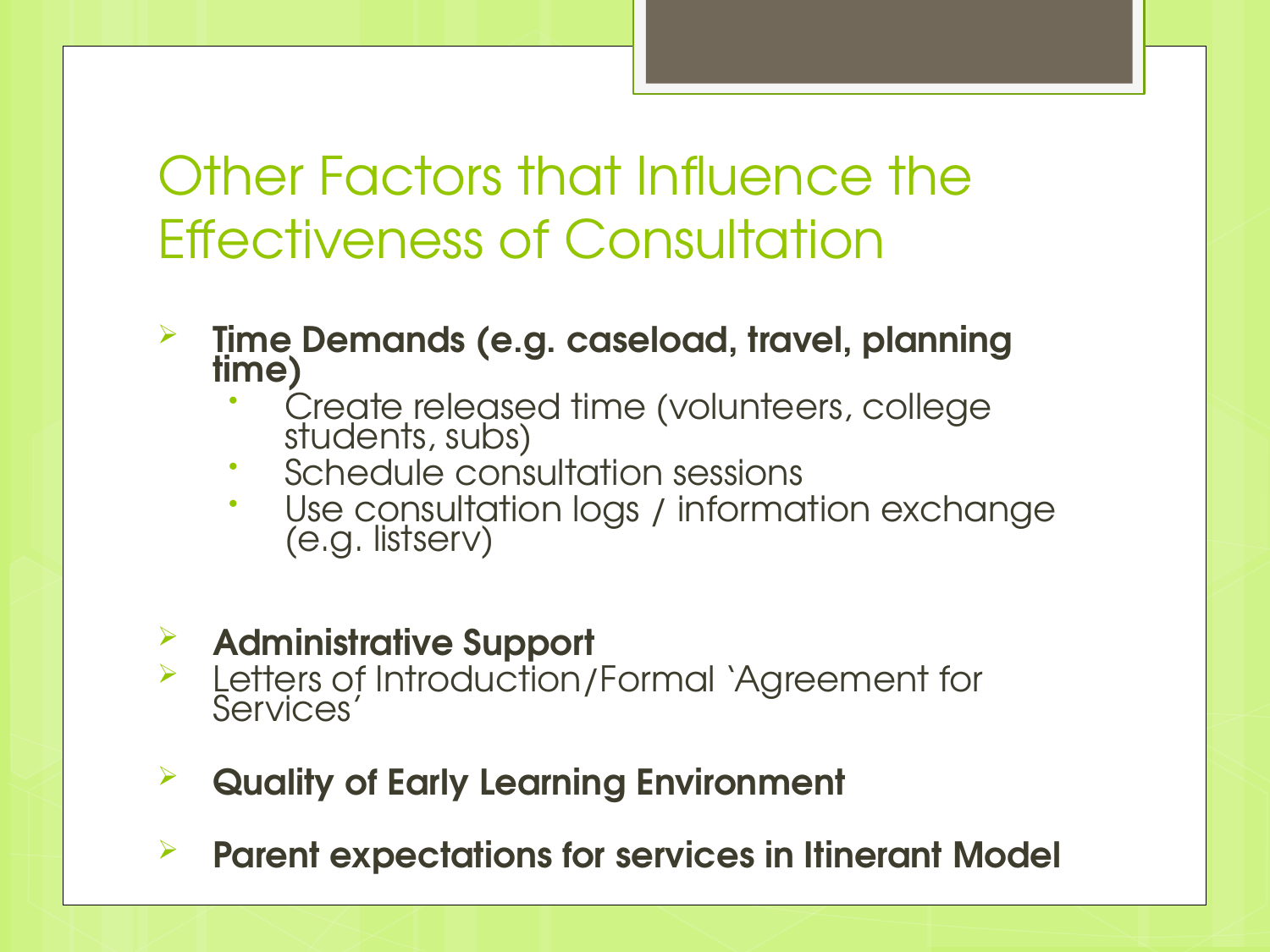

# Other Factors that Influence the Effectiveness of Consultation
Time Demands (e.g. caseload, travel, planning time)
Create released time (volunteers, college students, subs)
Schedule consultation sessions
Use consultation logs / information exchange (e.g. listserv)

Administrative Support
Letters of Introduction/Formal ‘Agreement for Services’

Quality of Early Learning Environment

Parent expectations for services in Itinerant Model